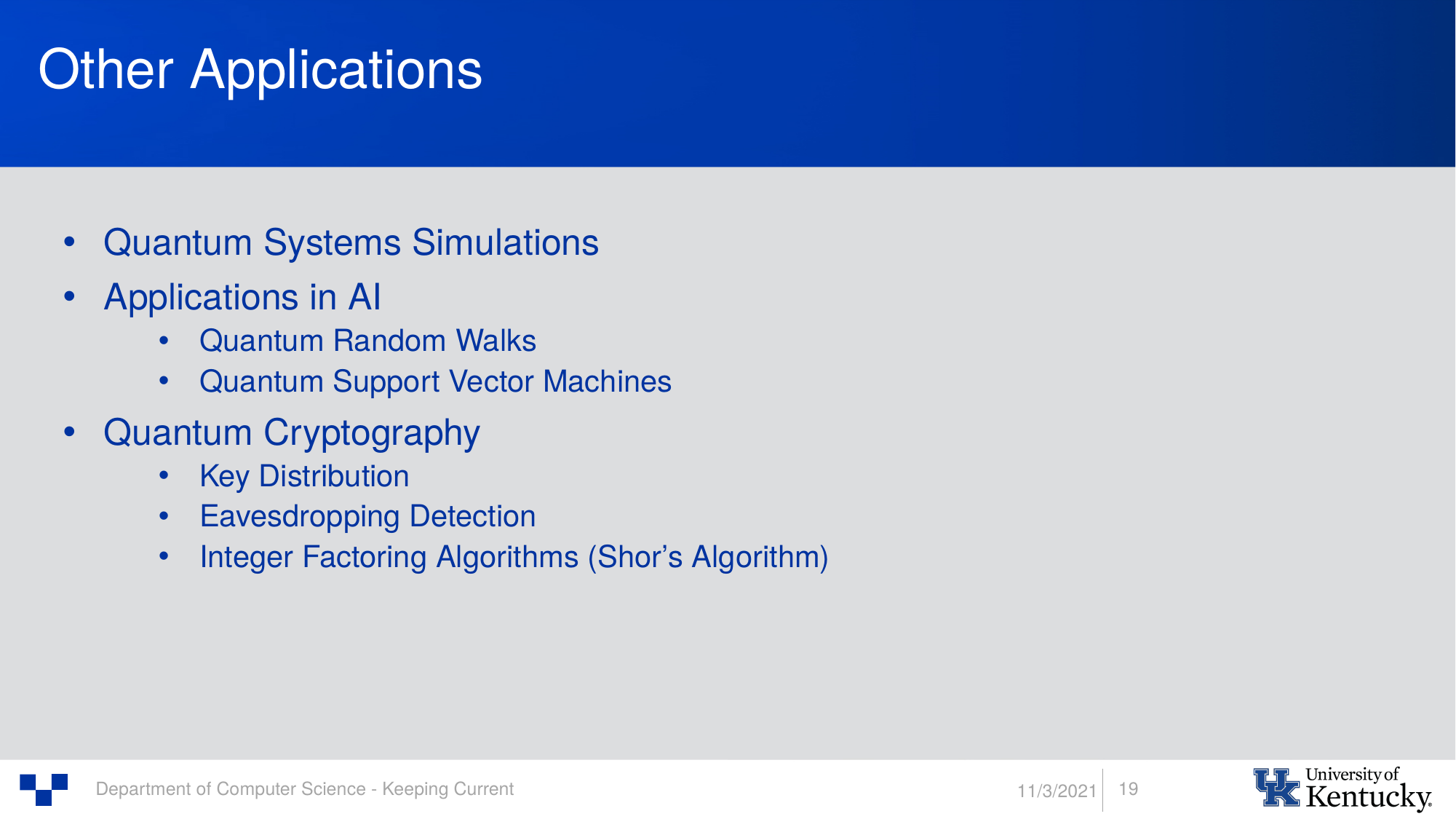

# Other Applications

Quantum Systems Simulations
Applications in AI
Quantum Random Walks
Quantum Support Vector Machines
Quantum Cryptography
Key Distribution
Eavesdropping Detection
Integer Factoring Algorithms (Shor’s Algorithm)
11/3/2021
19
Department of Computer Science - Keeping Current